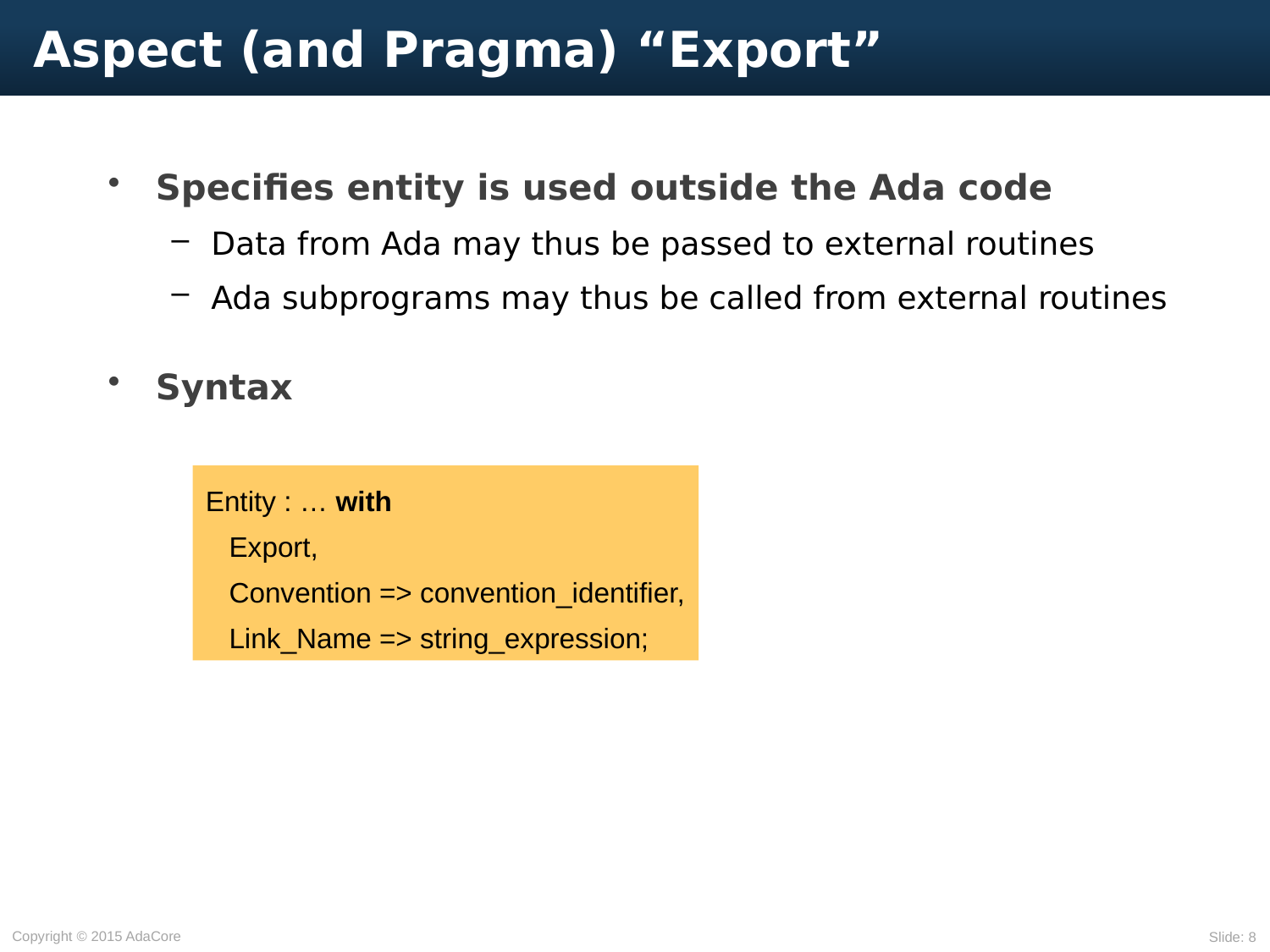

# Aspect (and Pragma) “Export”
Specifies entity is used outside the Ada code
Data from Ada may thus be passed to external routines
Ada subprograms may thus be called from external routines
Syntax
Entity : … with
   Export,
   Convention => convention_identifier,
   Link_Name => string_expression;